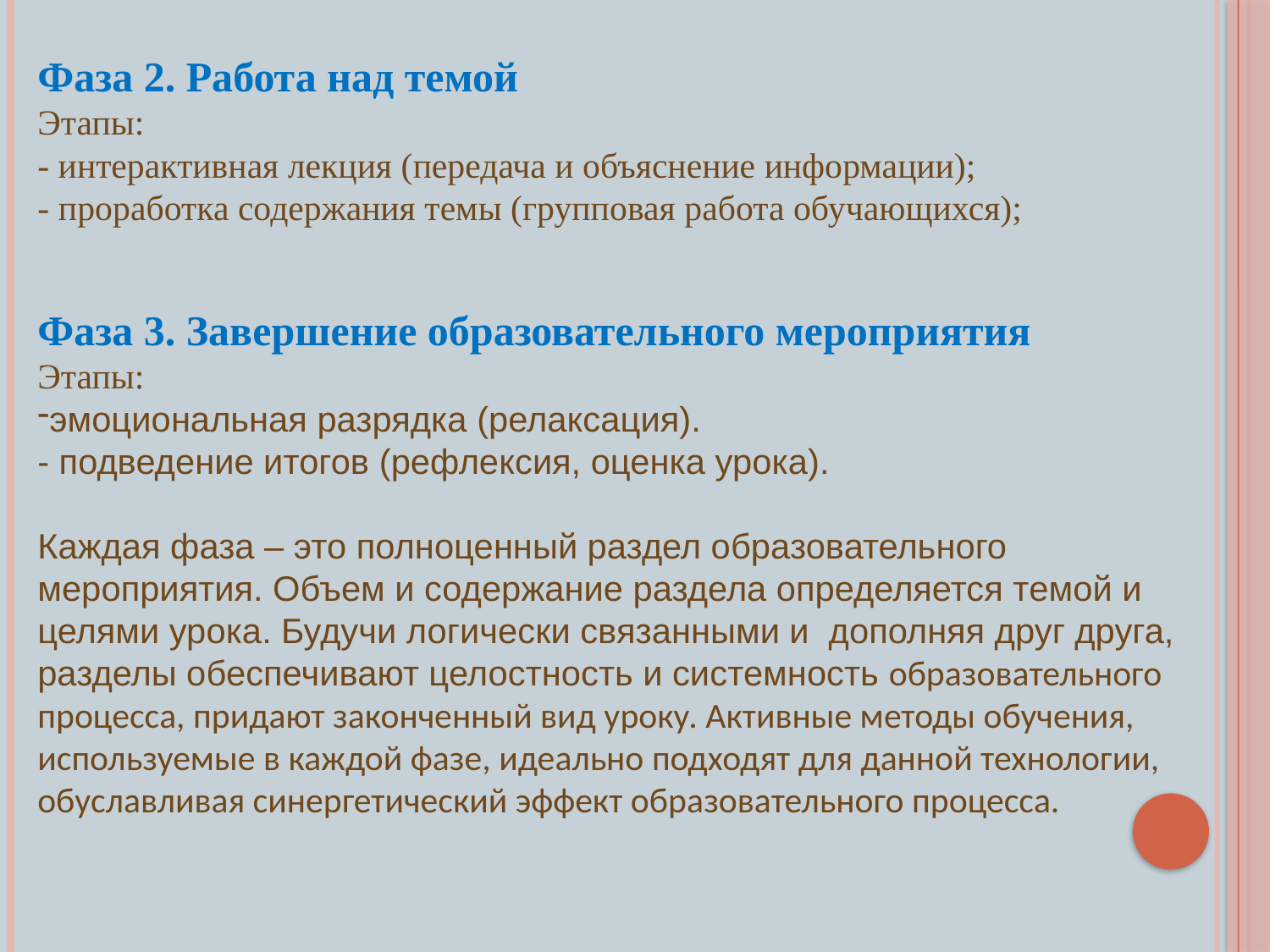

Фаза 2. Работа над темой
Этапы:
- интерактивная лекция (передача и объяснение информации);
- проработка содержания темы (групповая работа обучающихся);
Фаза 3. Завершение образовательного мероприятия
Этапы:
эмоциональная разрядка (релаксация).
- подведение итогов (рефлексия, оценка урока).
Каждая фаза – это полноценный раздел образовательного мероприятия. Объем и содержание раздела определяется темой и целями урока. Будучи логически связанными и  дополняя друг друга, разделы обеспечивают целостность и системность образовательного  процесса, придают законченный вид уроку. Активные методы обучения, используемые в каждой фазе, идеально подходят для данной технологии, обуславливая синергетический эффект образовательного процесса.